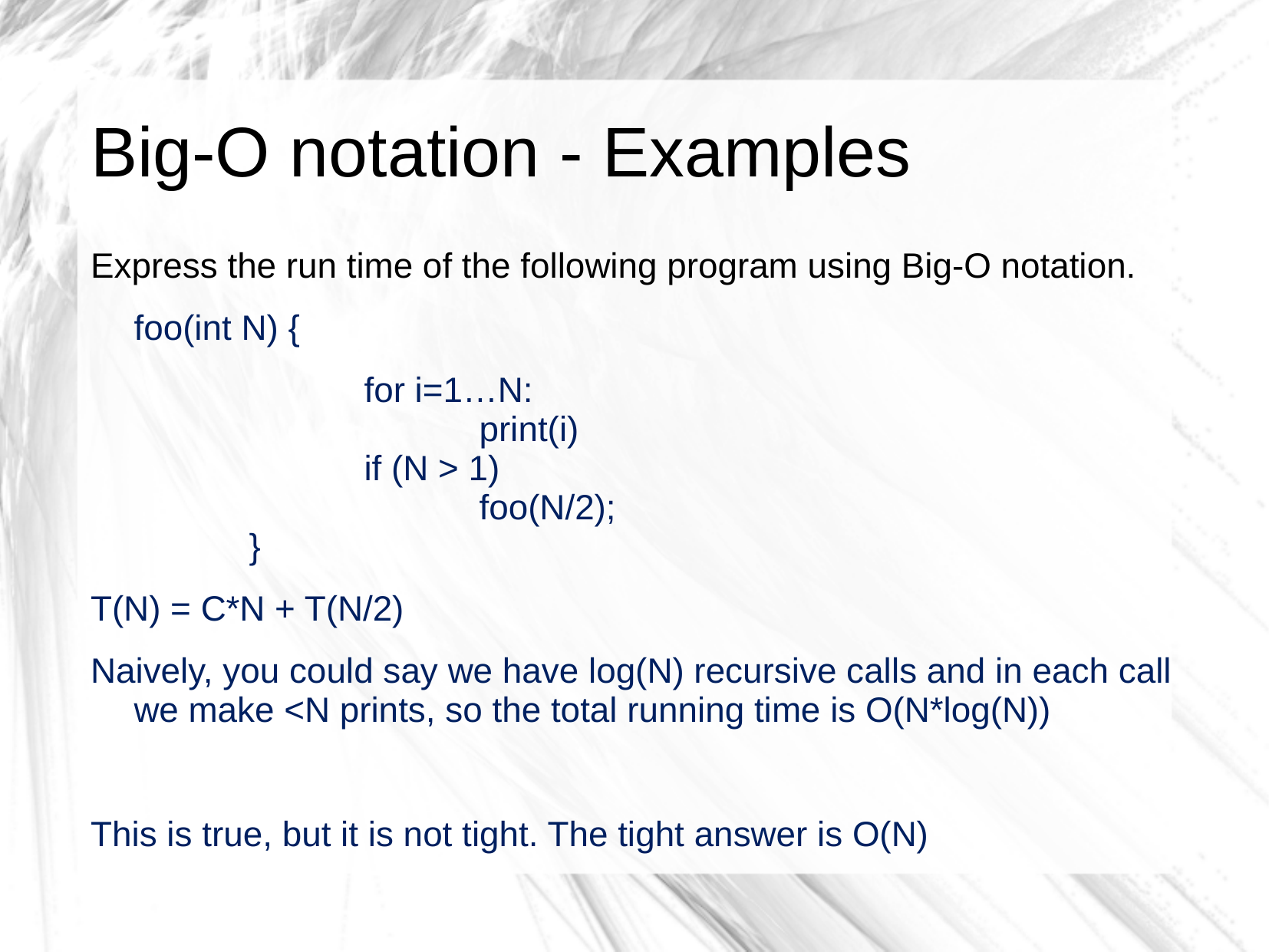

# Big-O notation - Examples
Express the run time of the following program using Big-O notation.
	foo(int N) {
			for i=1…N:
			print(i)
 		if (N > 1)
			foo(N/2);
	}
T(N) = C*N + T(N/2)
Naively, you could say we have log(N) recursive calls and in each call we make <N prints, so the total running time is O(N*log(N))

This is true, but it is not tight. The tight answer is O(N)